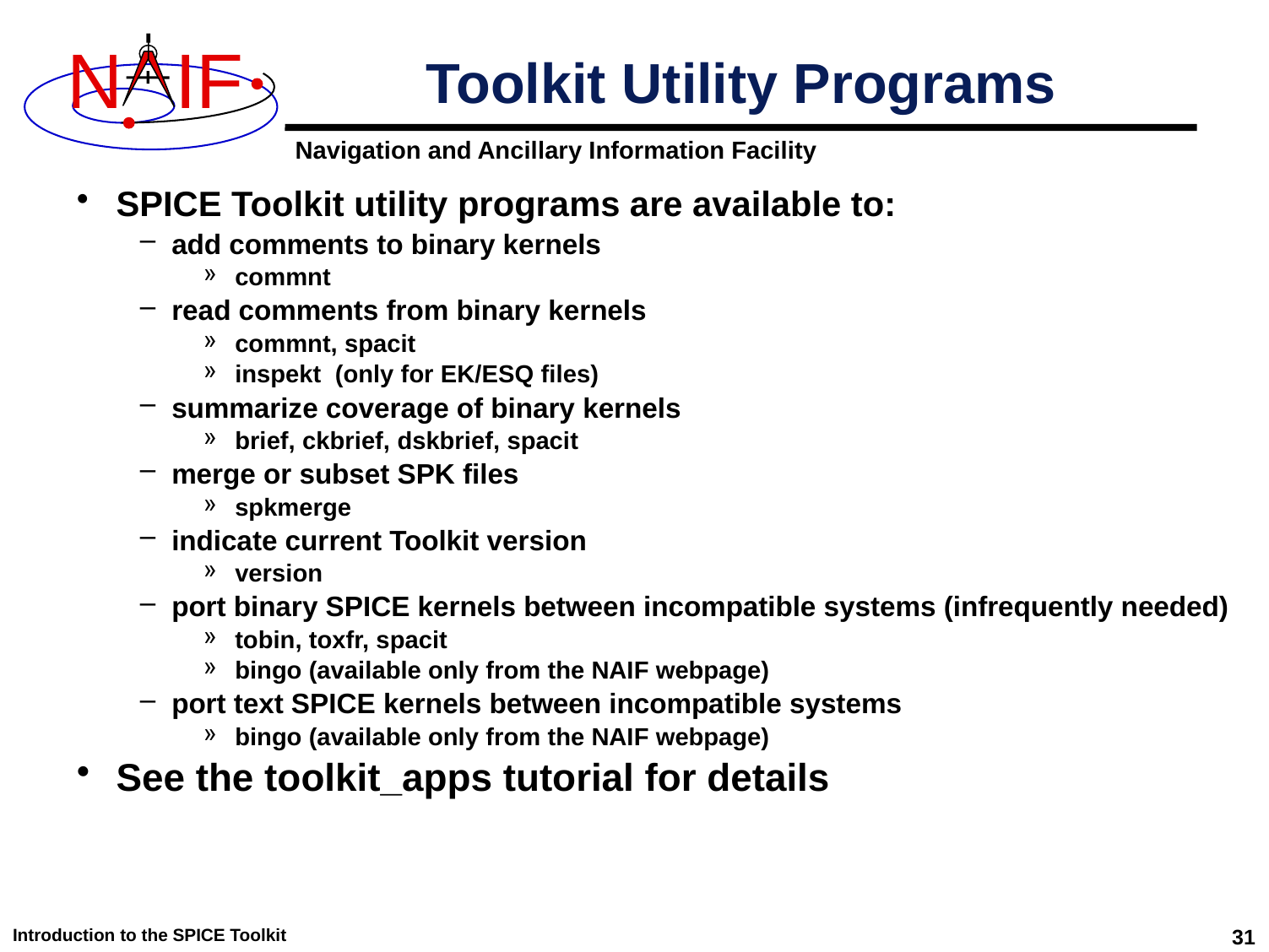

# Toolkit Utility Programs
SPICE Toolkit utility programs are available to:
add comments to binary kernels
commnt
read comments from binary kernels
commnt, spacit
inspekt  (only for EK/ESQ files)
summarize coverage of binary kernels
brief, ckbrief, dskbrief, spacit
merge or subset SPK files
spkmerge
indicate current Toolkit version
version
port binary SPICE kernels between incompatible systems (infrequently needed)
tobin, toxfr, spacit
bingo (available only from the NAIF webpage)
port text SPICE kernels between incompatible systems
bingo (available only from the NAIF webpage)
See the toolkit_apps tutorial for details
Introduction to the SPICE Toolkit
31